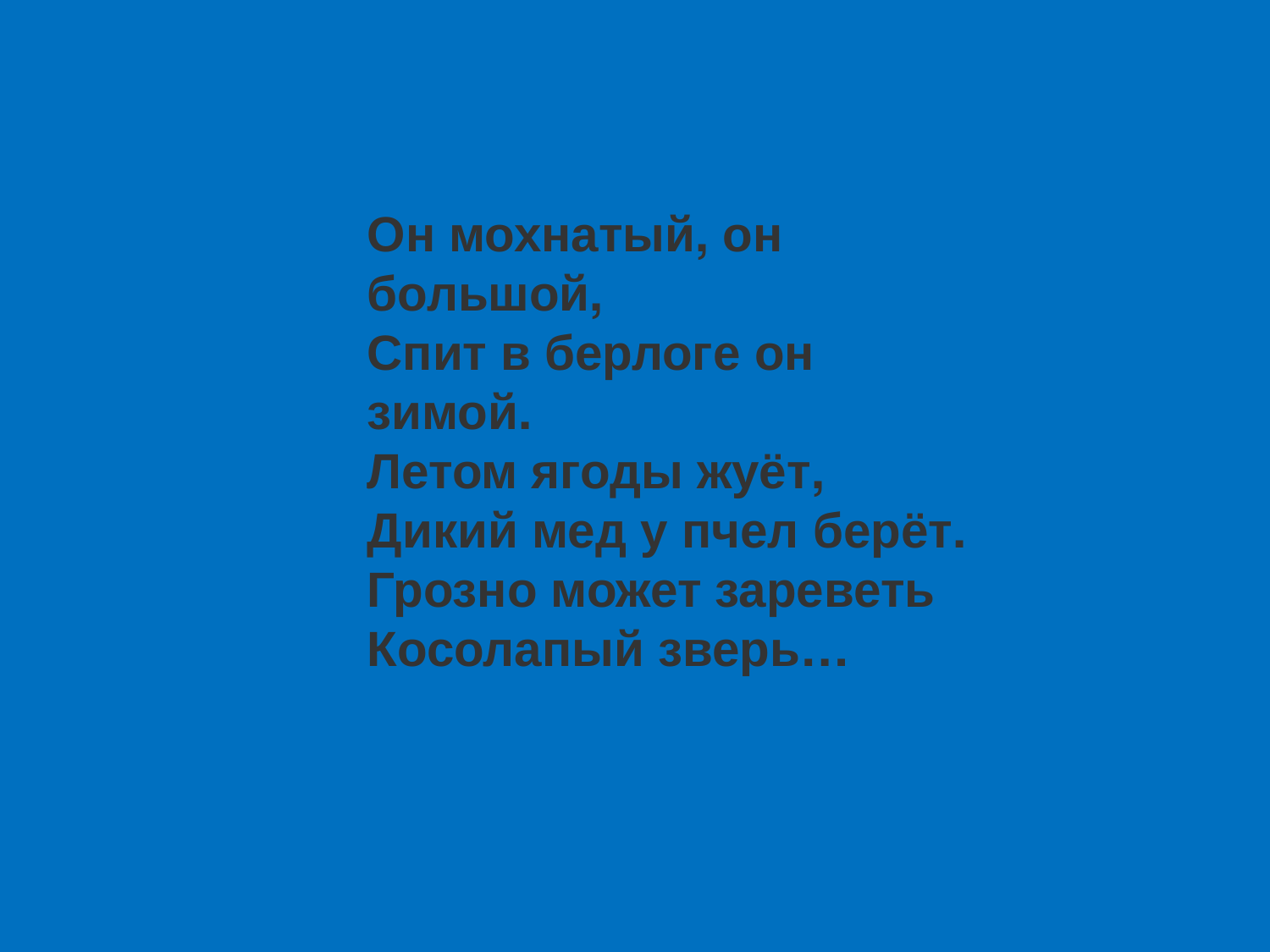

Он мохнатый, он большой,
Спит в берлоге он зимой.
Летом ягоды жуёт,
Дикий мед у пчел берёт.
Грозно может зареветь
Косолапый зверь…